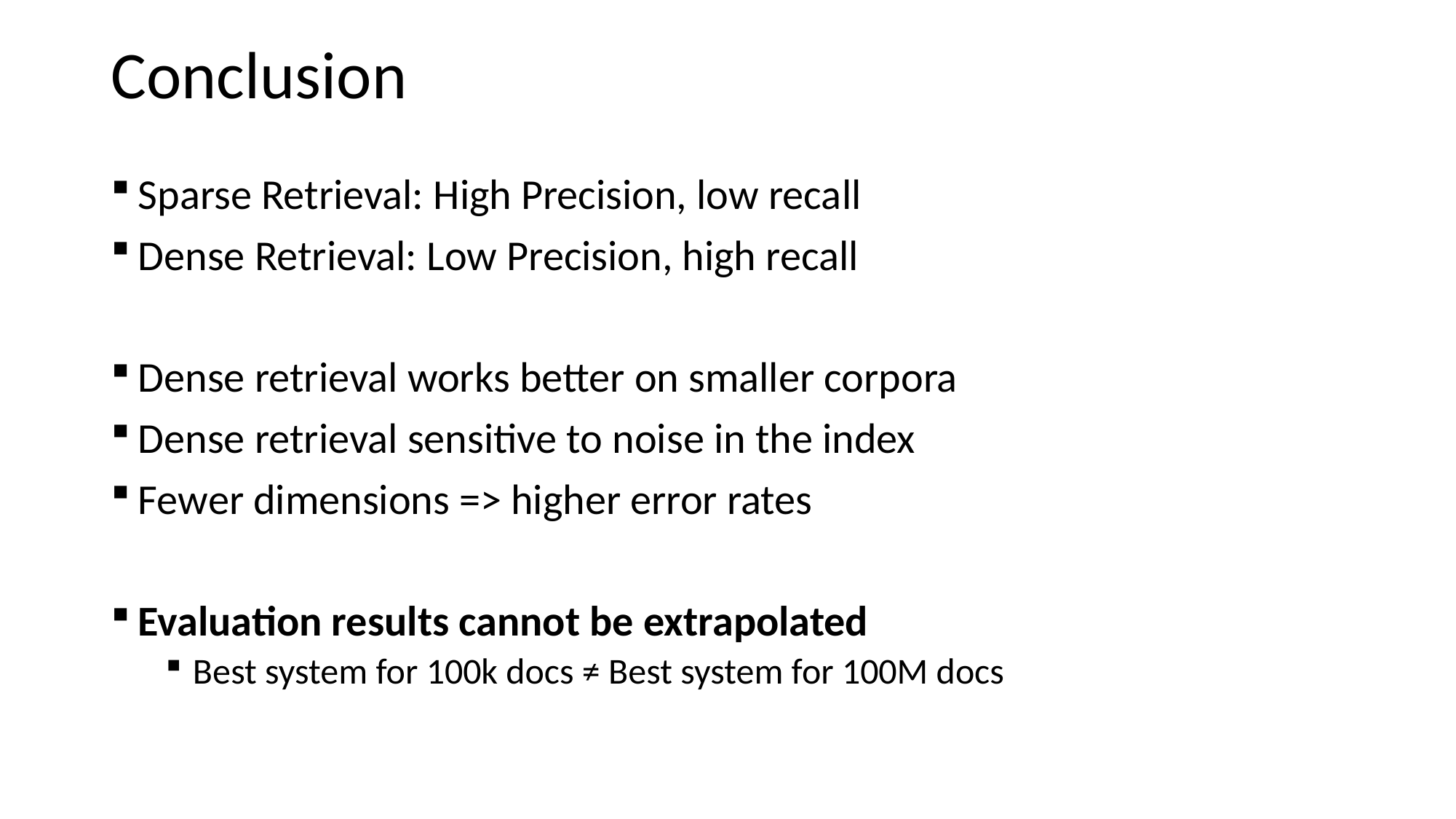

# Conclusion
Sparse Retrieval: High Precision, low recall
Dense Retrieval: Low Precision, high recall

Dense retrieval works better on smaller corpora
Dense retrieval sensitive to noise in the index
Fewer dimensions => higher error rates

Evaluation results cannot be extrapolated
Best system for 100k docs ≠ Best system for 100M docs